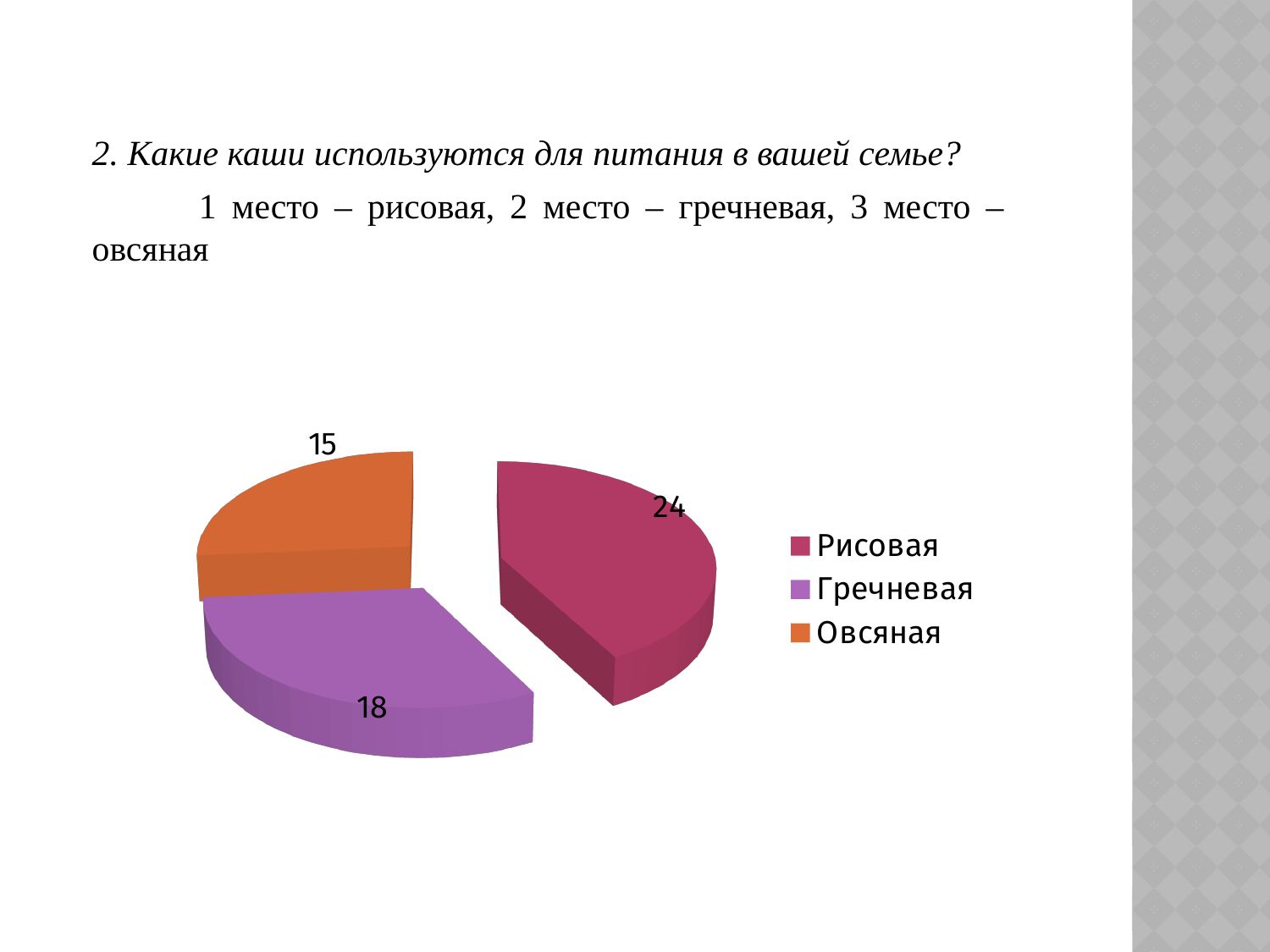

2. Какие каши используются для питания в вашей семье?
       1 место – рисовая, 2 место – гречневая, 3 место – овсяная

[unsupported chart]